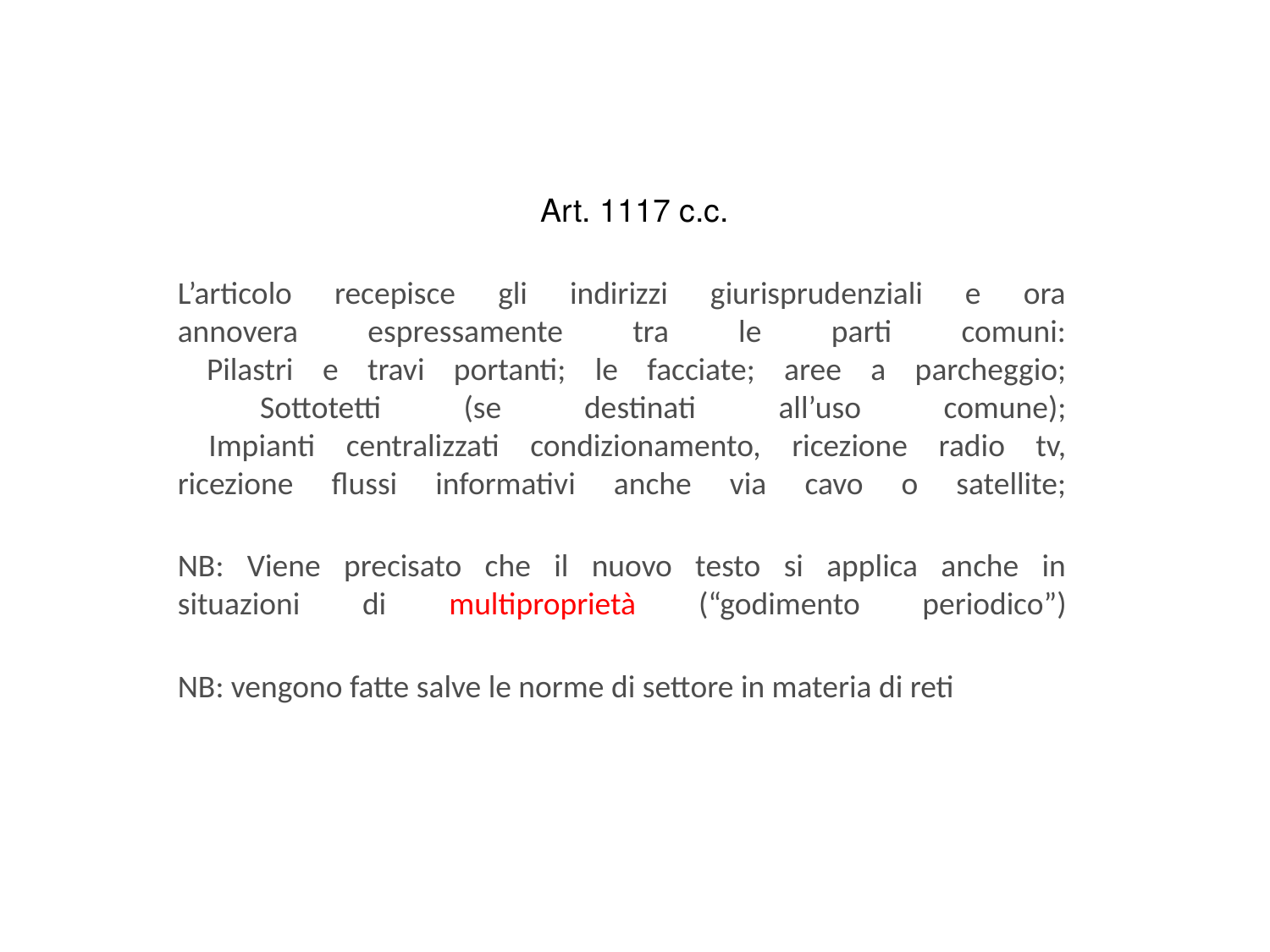

# Art. 1117 c.c.
L’articolo recepisce gli indirizzi giurisprudenziali e ora
annovera espressamente tra le parti comuni:
 Pilastri e travi portanti; le facciate; aree a parcheggio;
 Sottotetti (se destinati all’uso comune);
 Impianti centralizzati condizionamento, ricezione radio tv,
ricezione flussi informativi anche via cavo o satellite;
NB: Viene precisato che il nuovo testo si applica anche in
situazioni di multiproprietà (“godimento periodico”)
NB: vengono fatte salve le norme di settore in materia di reti